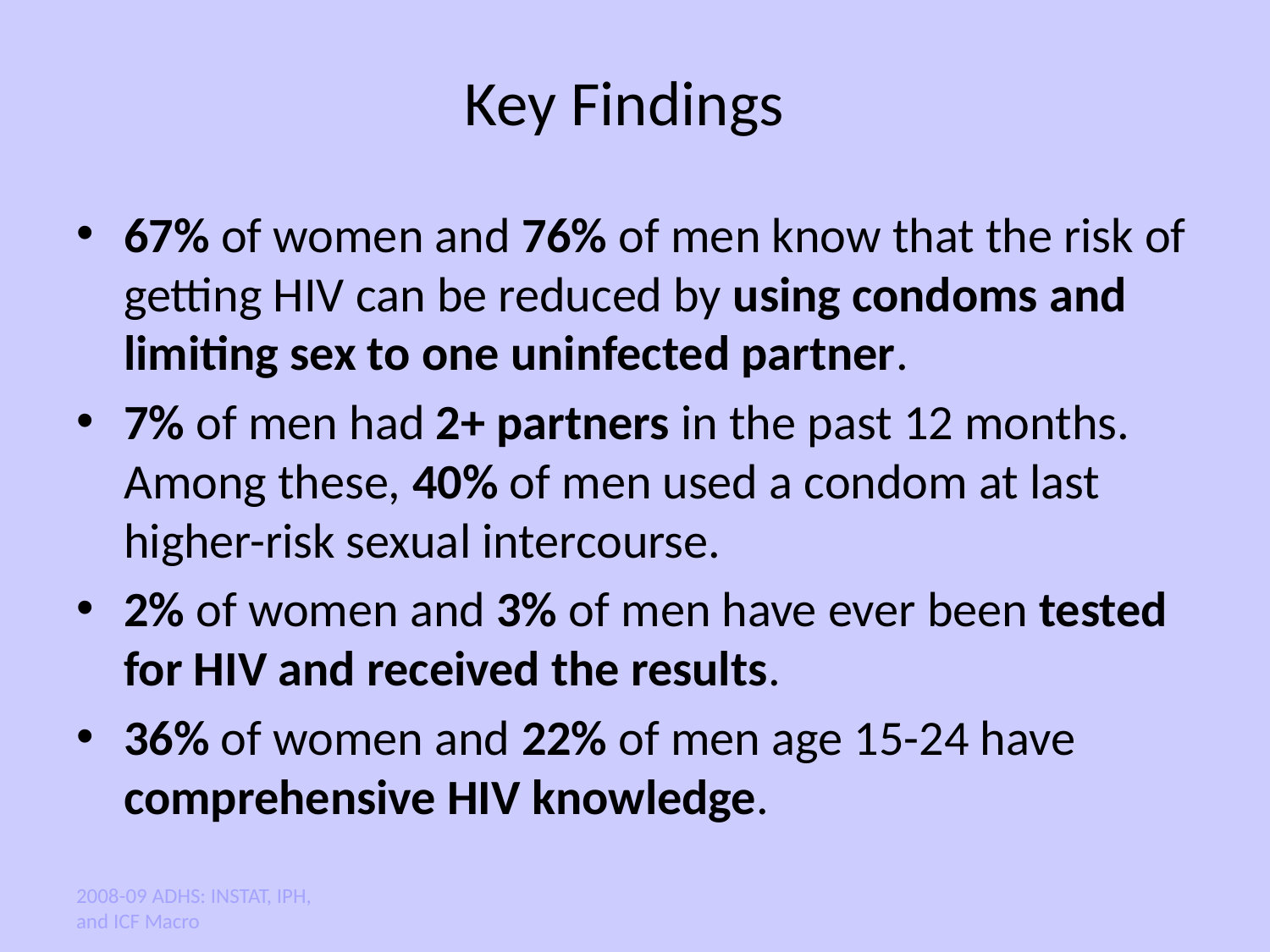

# Key Findings
67% of women and 76% of men know that the risk of getting HIV can be reduced by using condoms and limiting sex to one uninfected partner.
7% of men had 2+ partners in the past 12 months. Among these, 40% of men used a condom at last higher-risk sexual intercourse.
2% of women and 3% of men have ever been tested for HIV and received the results.
36% of women and 22% of men age 15-24 have comprehensive HIV knowledge.
2008-09 ADHS: INSTAT, IPH, and ICF Macro